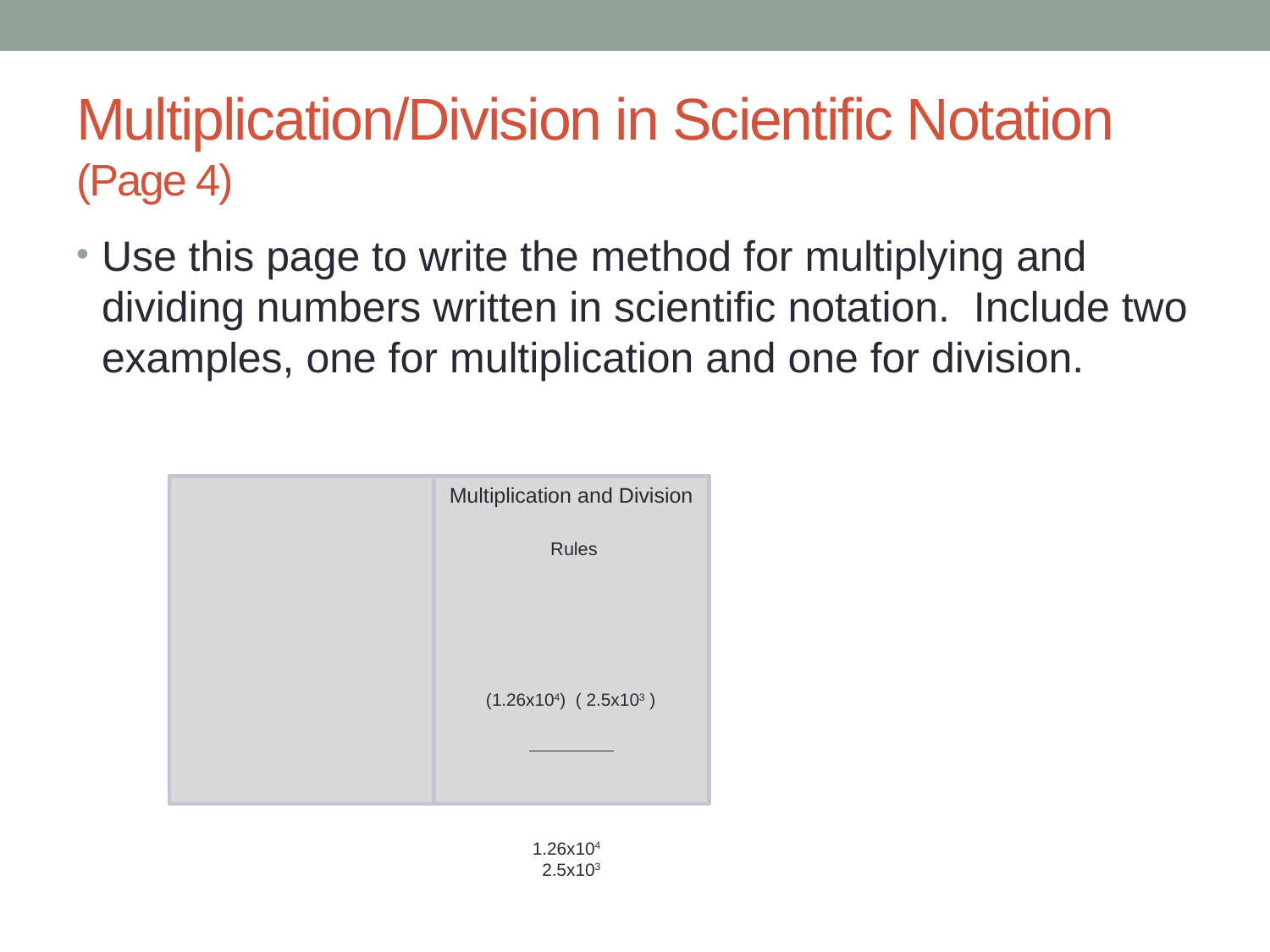

# Multiplication/Division in Scientific Notation (Page 4)
Use this page to write the method for multiplying and dividing numbers written in scientific notation.  Include two examples, one for multiplication and one for division.

Multiplication and Division

 Rules

 (1.26x104)  ( 2.5x103 )

1.26x104
 2.5x103